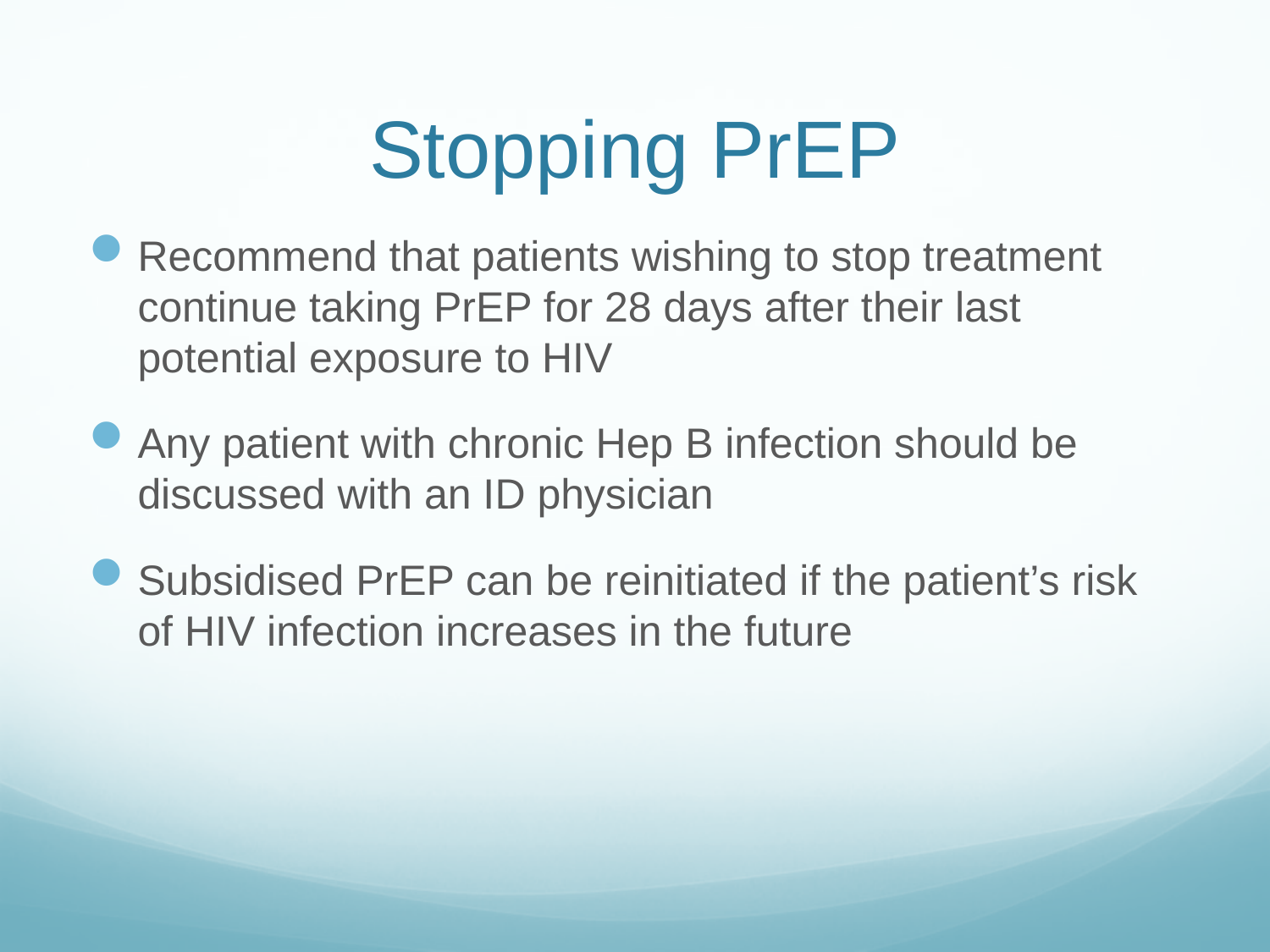

# Stopping PrEP
Recommend that patients wishing to stop treatment continue taking PrEP for 28 days after their last potential exposure to HIV
Any patient with chronic Hep B infection should be discussed with an ID physician
Subsidised PrEP can be reinitiated if the patient’s risk of HIV infection increases in the future